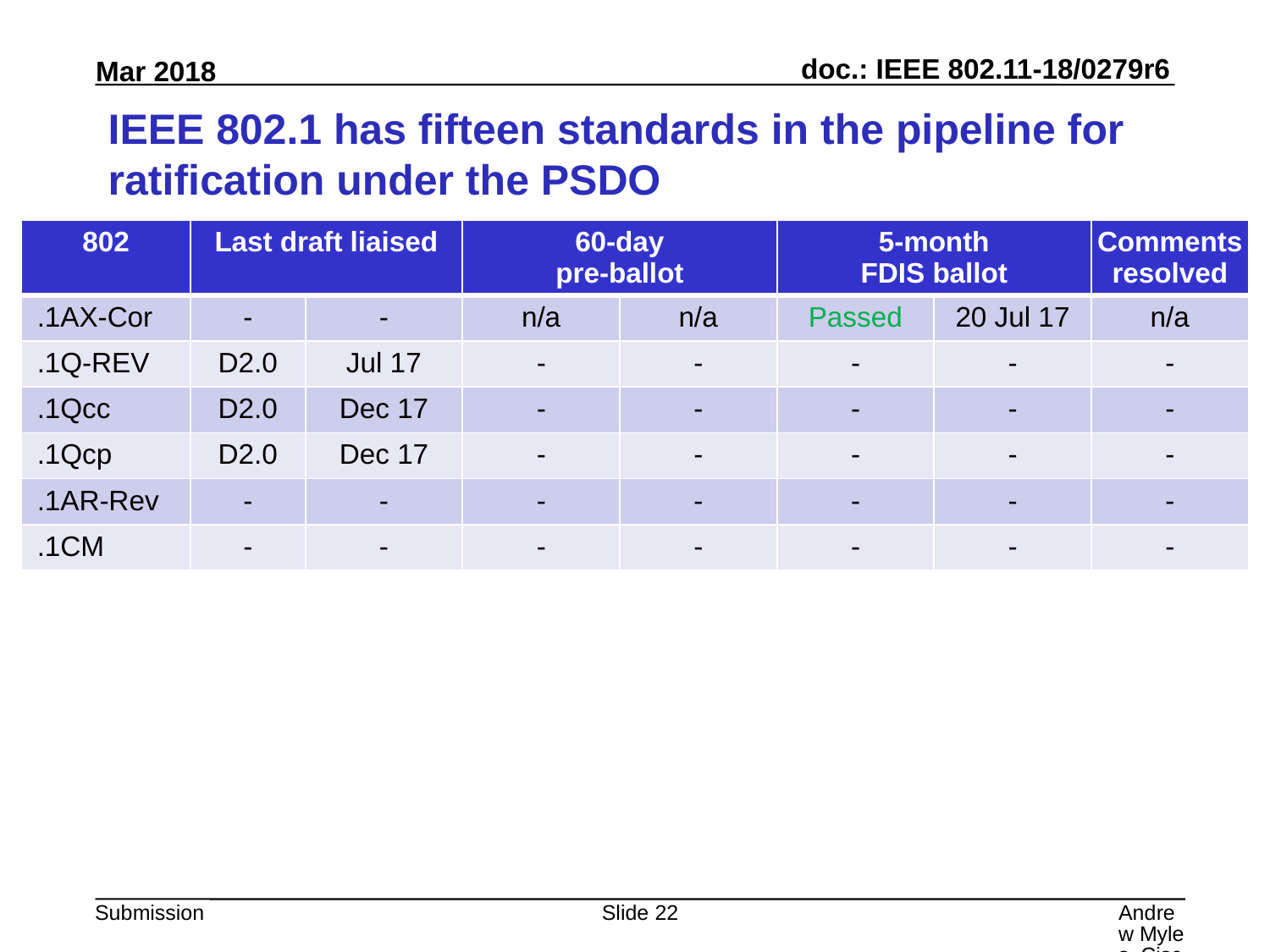

# IEEE 802.1 has fifteen standards in the pipeline for ratification under the PSDO
| 802 | Last draft liaised |  | 60-day pre-ballot |  | 5-month FDIS ballot |  | Comments resolved |
| --- | --- | --- | --- | --- | --- | --- | --- |
| .1AX-Cor | - | - | n/a | n/a | Passed | 20 Jul 17 | n/a |
| .1Q-REV | D2.0 | Jul 17 | - | - | - | - | - |
| .1Qcc | D2.0 | Dec 17 | - | - | - | - | - |
| .1Qcp | D2.0 | Dec 17 | - | - | - | - | - |
| .1AR-Rev | - | - | - | - | - | - | - |
| .1CM | - | - | - | - | - | - | - |
Slide 22
Andrew Myles, Cisco